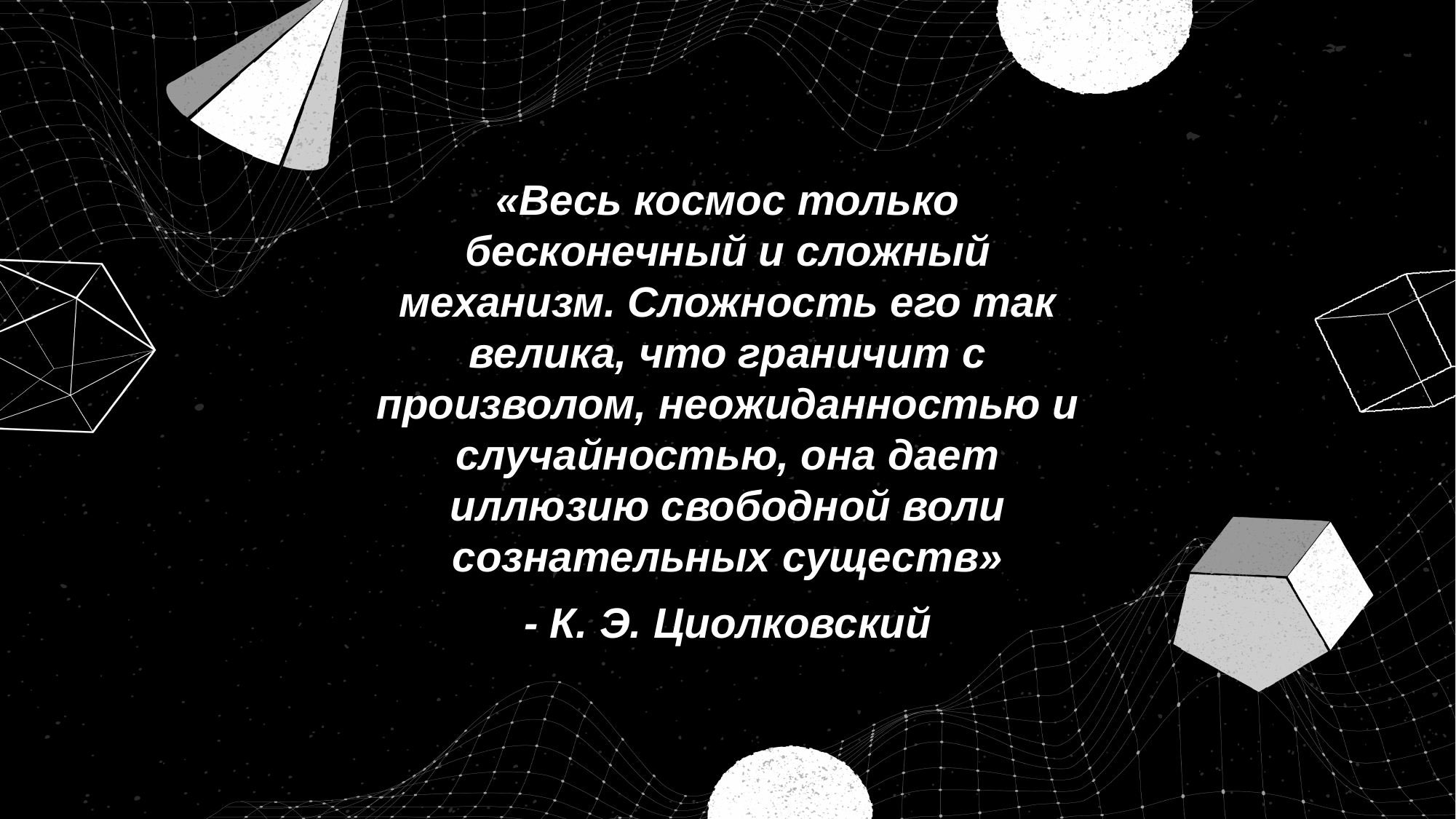

«Весь космос только бесконечный и сложный механизм. Сложность его так велика, что граничит с произволом, неожиданностью и случайностью, она дает иллюзию свободной воли сознательных существ»
- К. Э. Циолковский